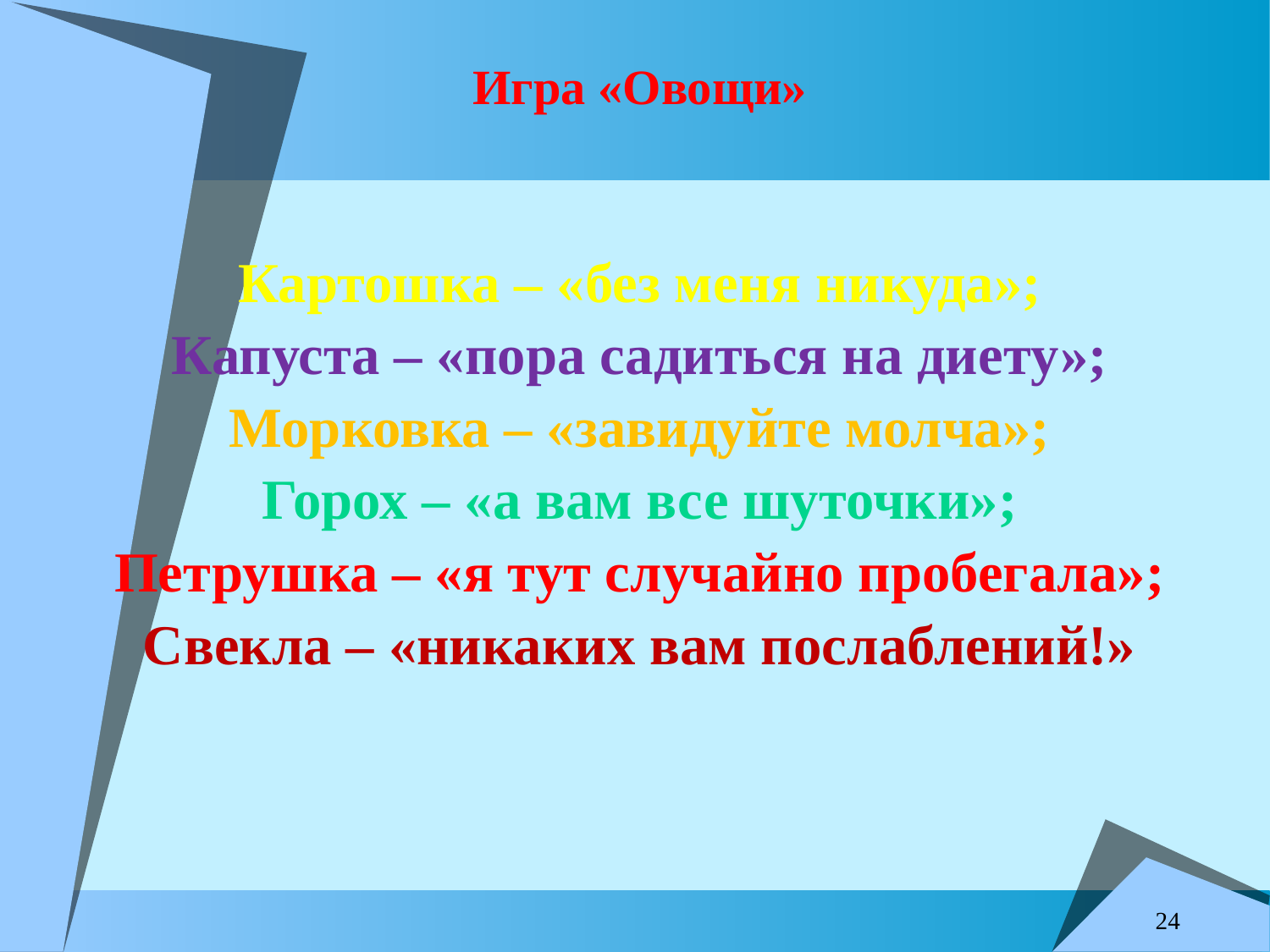

Игра «Овощи»

Картошка – «без меня никуда»;
Капуста – «пора садиться на диету»;
Морковка – «завидуйте молча»;
Горох – «а вам все шуточки»;
Петрушка – «я тут случайно пробегала»;
Свекла – «никаких вам послаблений!»
24